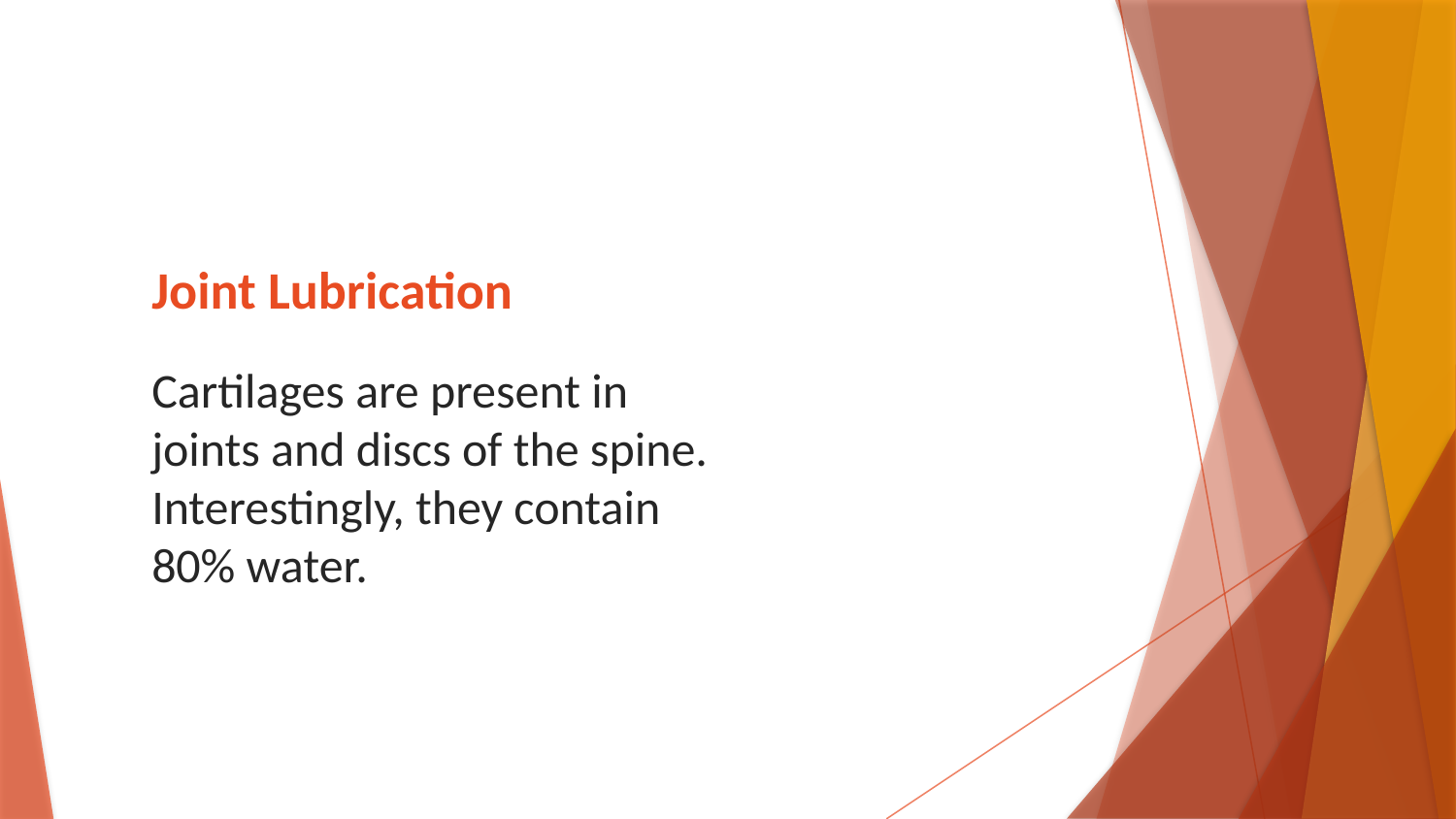

# Joint Lubrication
Cartilages are present in joints and discs of the spine. Interestingly, they contain 80% water.